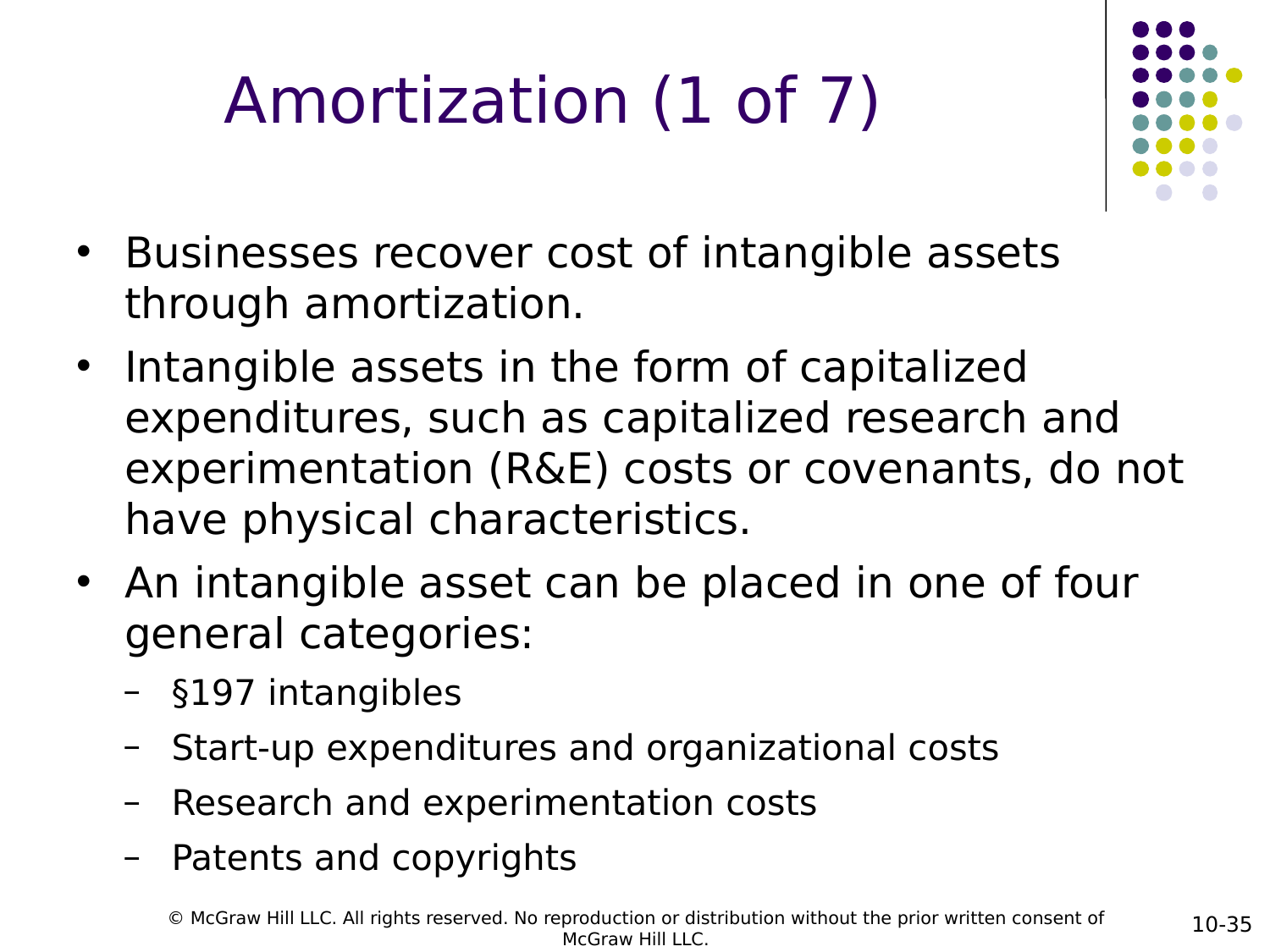

# Amortization (1 of 7)
Businesses recover cost of intangible assets through amortization.
Intangible assets in the form of capitalized expenditures, such as capitalized research and experimentation (R&E) costs or covenants, do not have physical characteristics.
An intangible asset can be placed in one of four general categories:
§197 intangibles
Start-up expenditures and organizational costs
Research and experimentation costs
Patents and copyrights
10-35